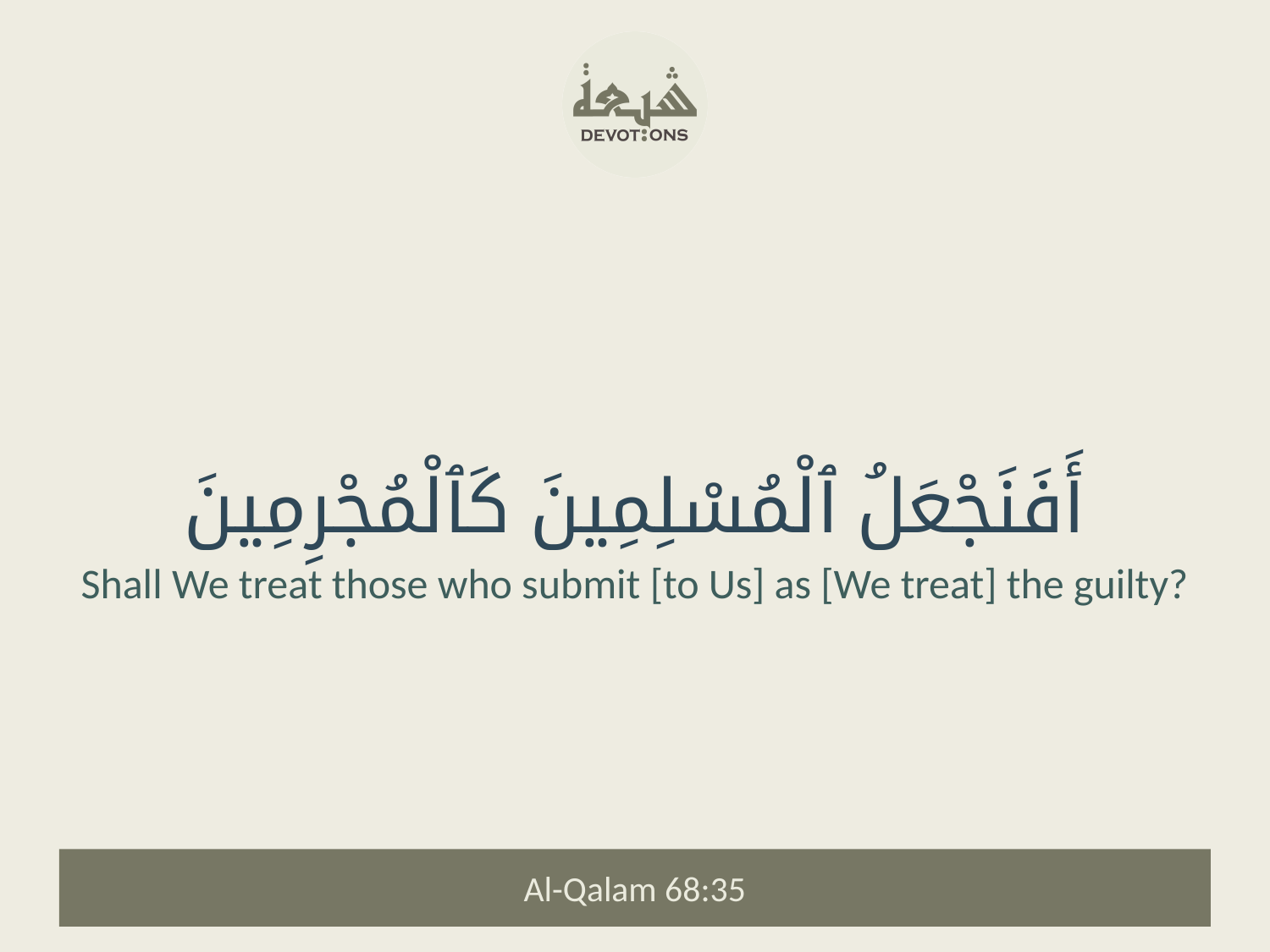

أَفَنَجْعَلُ ٱلْمُسْلِمِينَ كَٱلْمُجْرِمِينَ
Shall We treat those who submit [to Us] as [We treat] the guilty?
Al-Qalam 68:35